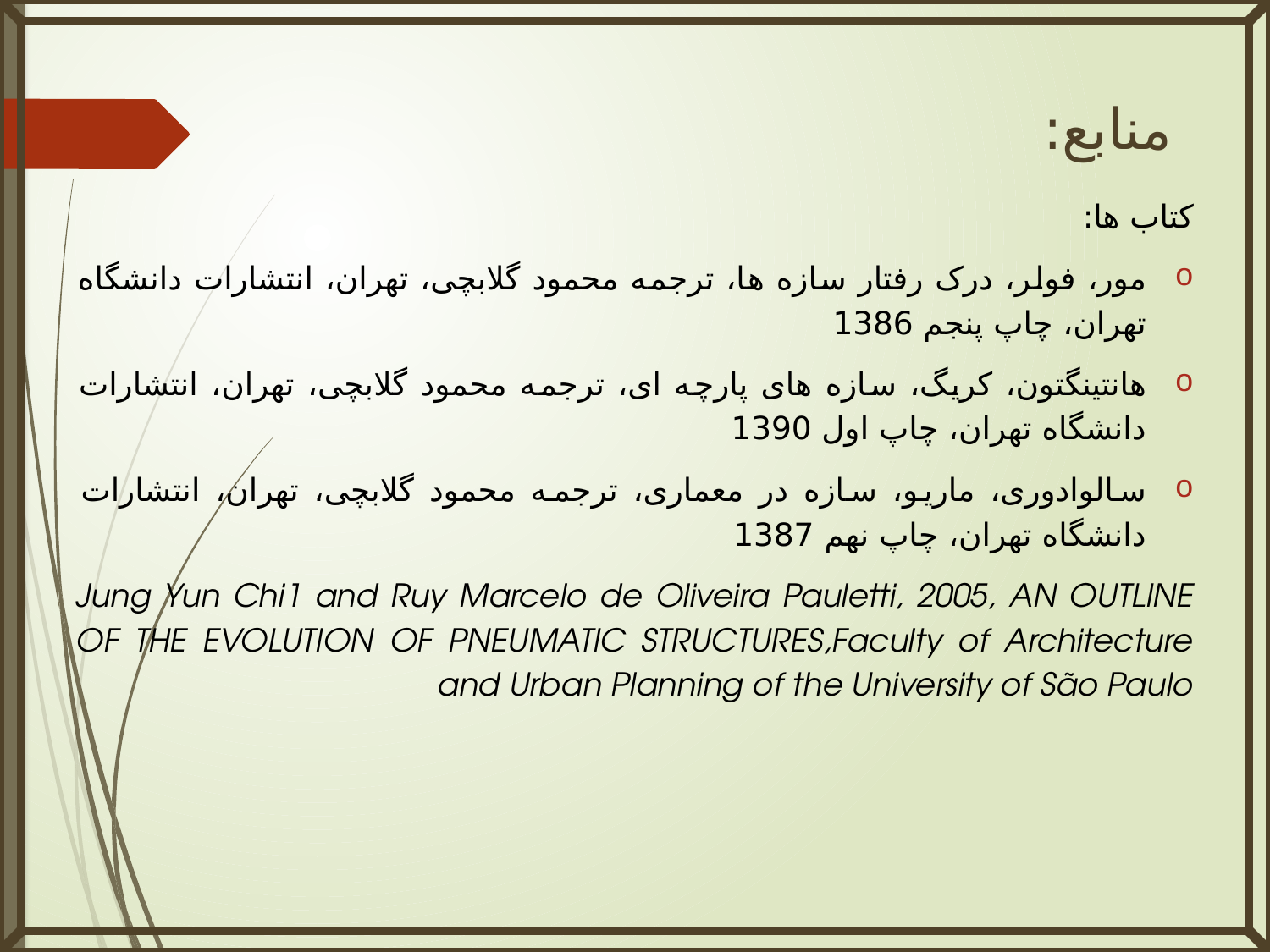

# منابع:
کتاب ها:
مور، فولر، درک رفتار سازه ها، ترجمه محمود گلابچی، تهران، انتشارات دانشگاه تهران، چاپ پنجم 1386
هانتینگتون، کریگ، سازه های پارچه ای، ترجمه محمود گلابچی، تهران، انتشارات دانشگاه تهران، چاپ اول 1390
سالوادوری، ماریو، سازه در معماری، ترجمه محمود گلابچی، تهران، انتشارات دانشگاه تهران، چاپ نهم 1387
Jung Yun Chi1 and Ruy Marcelo de Oliveira Pauletti, 2005, AN OUTLINE OF THE EVOLUTION OF PNEUMATIC STRUCTURES,Faculty of Architecture and Urban Planning of the University of São Paulo